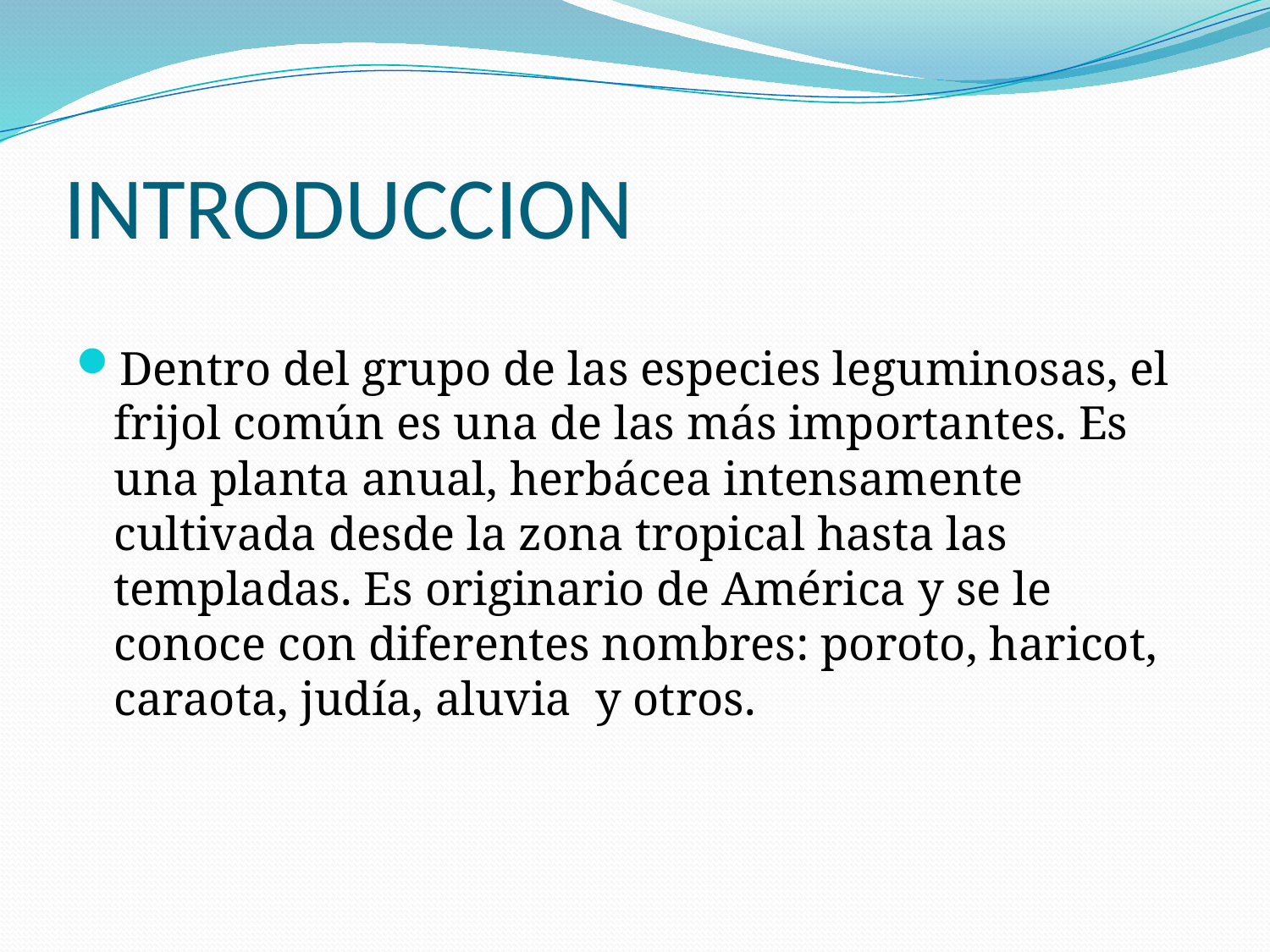

# INTRODUCCION

Dentro del grupo de las especies leguminosas, el frijol común es una de las más importantes. Es una planta anual, herbácea intensamente cultivada desde la zona tropical hasta las templadas. Es originario de América y se le conoce con diferentes nombres: poroto, haricot, caraota, judía, aluvia  y otros.